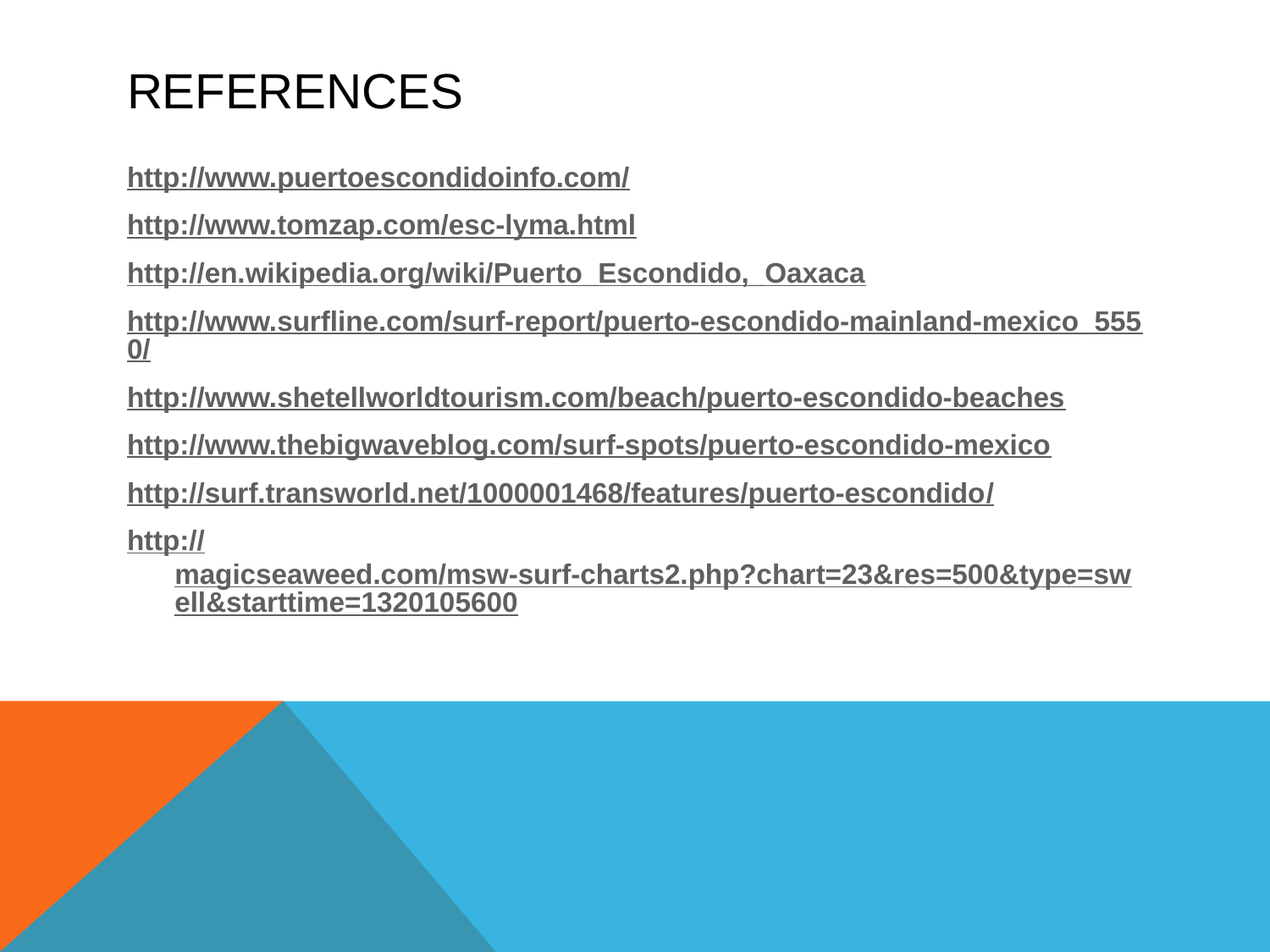

# references
http://www.puertoescondidoinfo.com/
http://www.tomzap.com/esc-lyma.html
http://en.wikipedia.org/wiki/Puerto_Escondido,_Oaxaca
http://www.surfline.com/surf-report/puerto-escondido-mainland-mexico_5550/
http://www.shetellworldtourism.com/beach/puerto-escondido-beaches
http://www.thebigwaveblog.com/surf-spots/puerto-escondido-mexico
http://surf.transworld.net/1000001468/features/puerto-escondido/
http://magicseaweed.com/msw-surf-charts2.php?chart=23&res=500&type=swell&starttime=1320105600